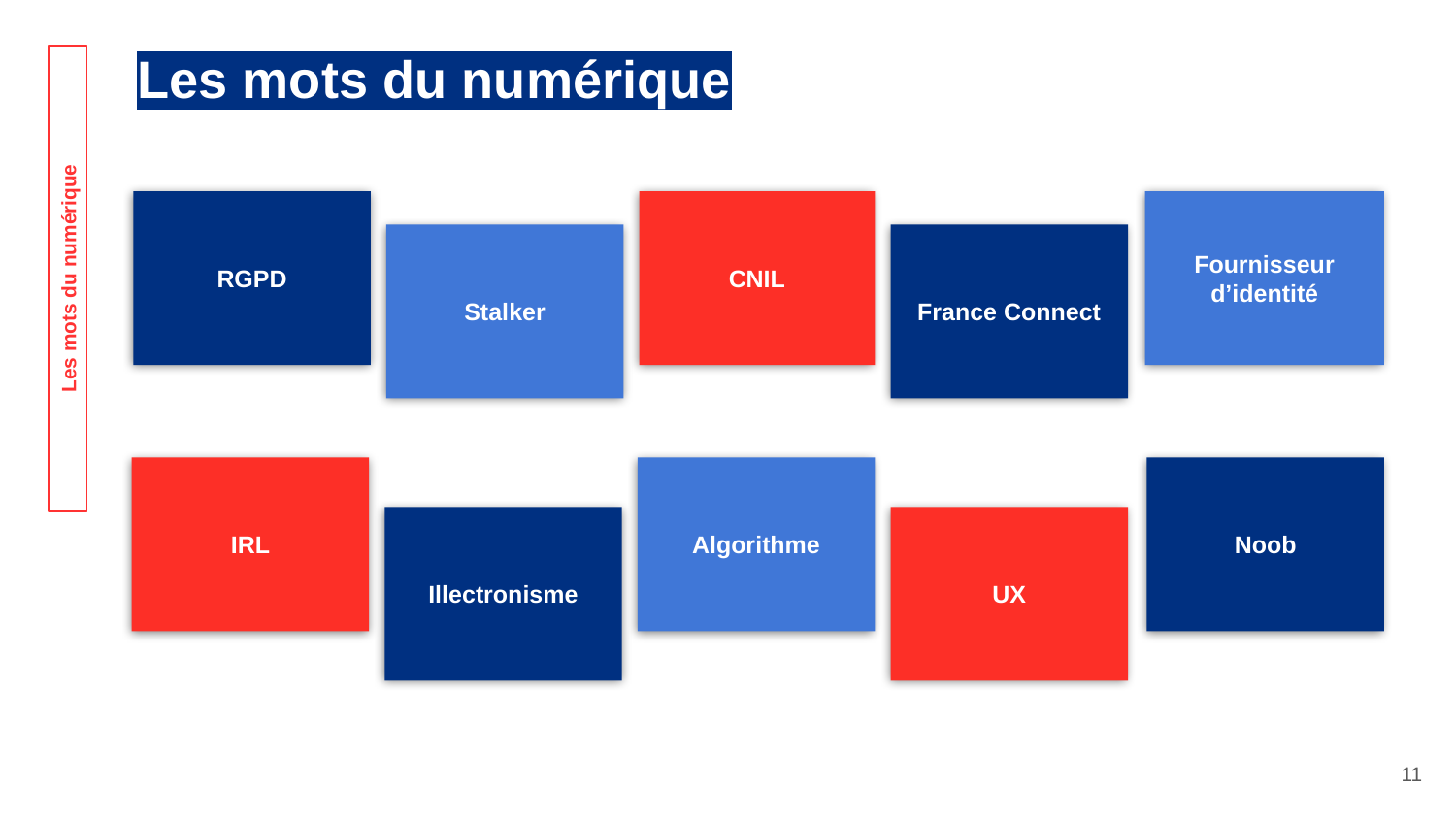

Les mots du numérique
RGPD
CNIL
Fournisseur d’identité
Stalker
France Connect
Les mots du numérique
IRL
Algorithme
Noob
Illectronisme
UX
11